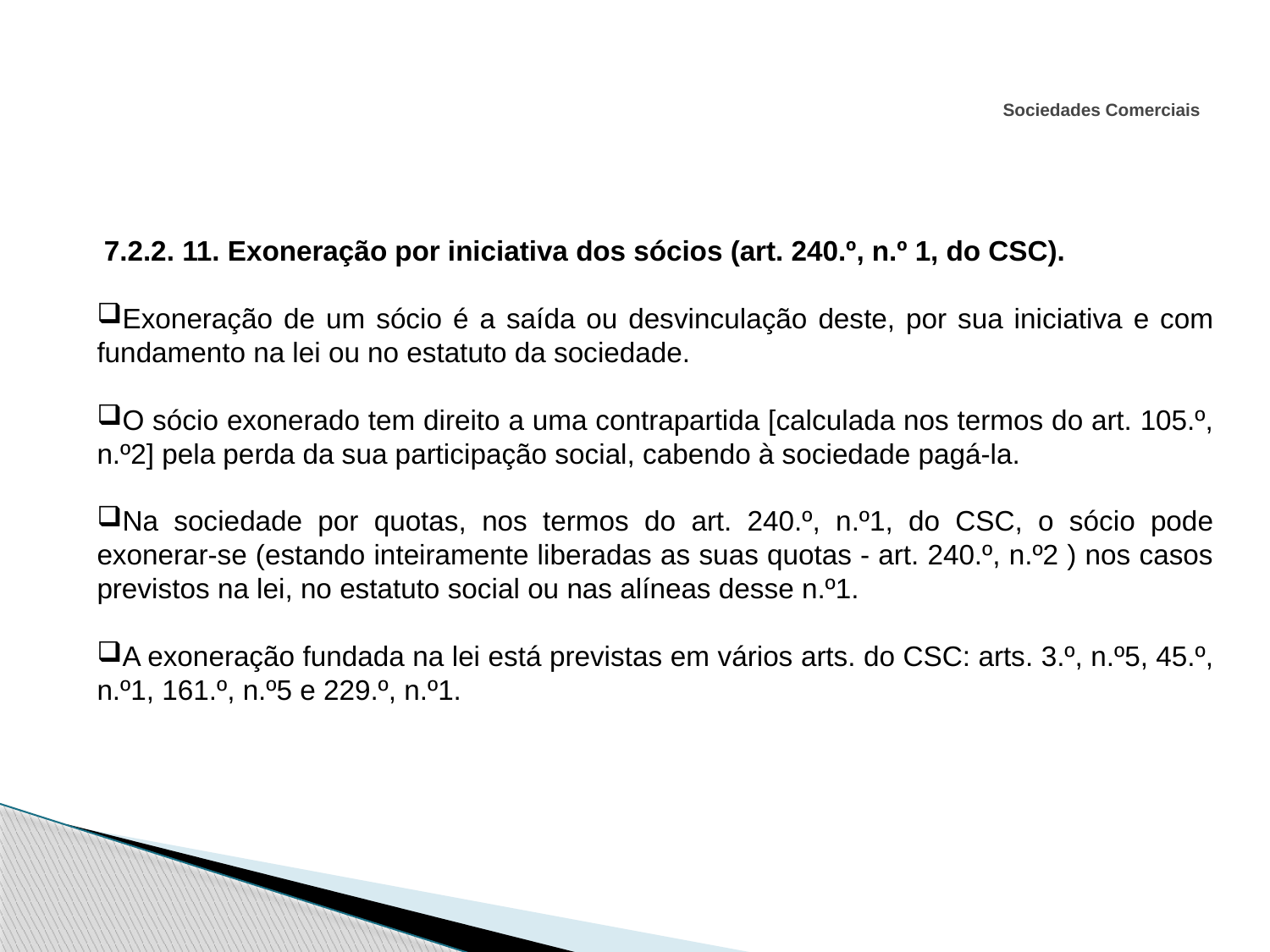

# Sociedades Comerciais
 7.2.2. 11. Exoneração por iniciativa dos sócios (art. 240.º, n.º 1, do CSC).

Exoneração de um sócio é a saída ou desvinculação deste, por sua iniciativa e com fundamento na lei ou no estatuto da sociedade.

O sócio exonerado tem direito a uma contrapartida [calculada nos termos do art. 105.º, n.º2] pela perda da sua participação social, cabendo à sociedade pagá-la.

Na sociedade por quotas, nos termos do art. 240.º, n.º1, do CSC, o sócio pode exonerar-se (estando inteiramente liberadas as suas quotas - art. 240.º, n.º2 ) nos casos previstos na lei, no estatuto social ou nas alíneas desse n.º1.

A exoneração fundada na lei está previstas em vários arts. do CSC: arts. 3.º, n.º5, 45.º, n.º1, 161.º, n.º5 e 229.º, n.º1.